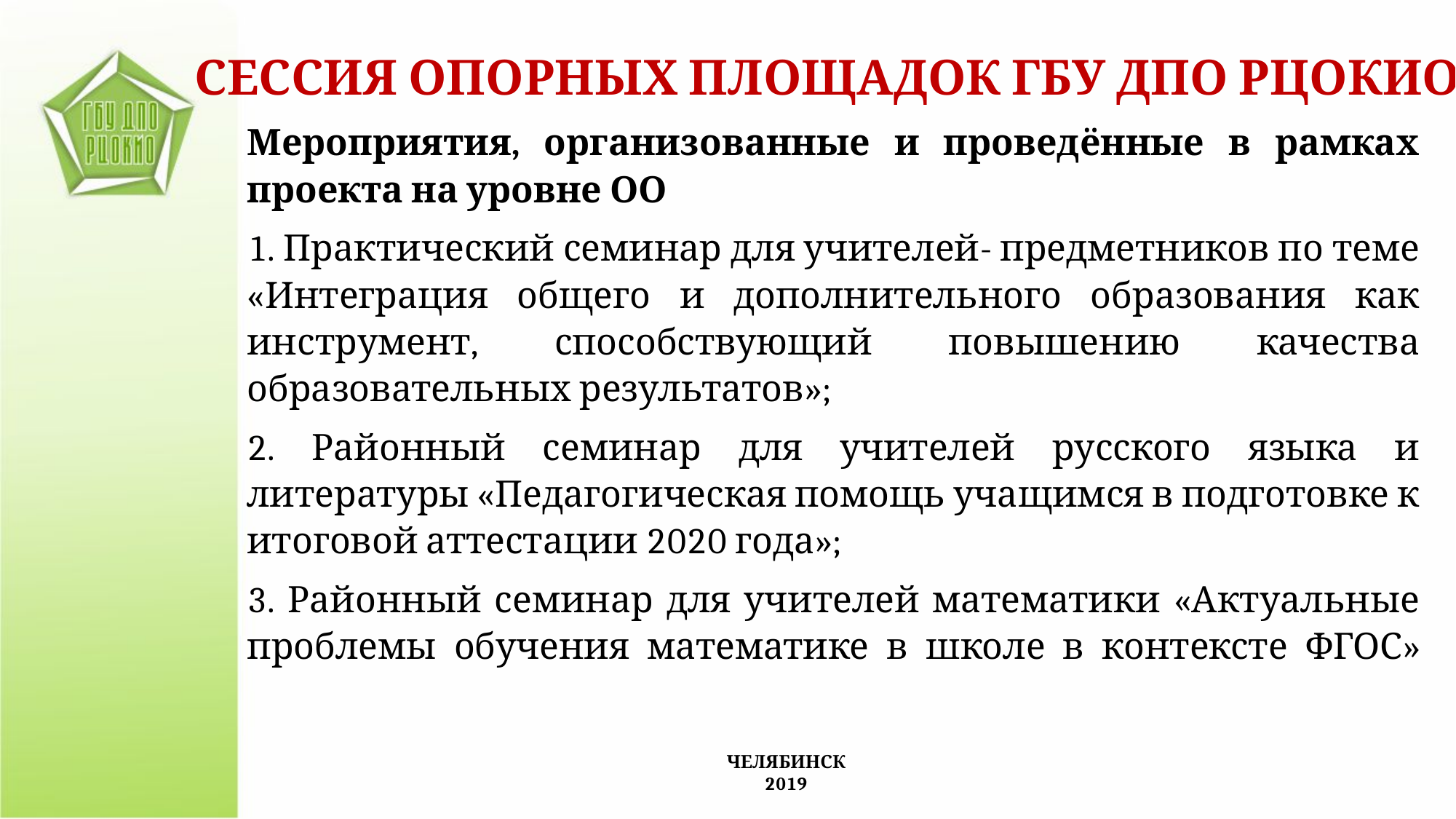

СЕССИЯ ОПОРНЫХ ПЛОЩАДОК ГБУ ДПО РЦОКИО
Мероприятия, организованные и проведённые в рамках проекта на уровне ОО
1. Практический семинар для учителей- предметников по теме «Интеграция общего и дополнительного образования как инструмент, способствующий повышению качества образовательных результатов»;
2. Районный семинар для учителей русского языка и литературы «Педагогическая помощь учащимся в подготовке к итоговой аттестации 2020 года»;
3. Районный семинар для учителей математики «Актуальные проблемы обучения математике в школе в контексте ФГОС»
ЧЕЛЯБИНСК
2019